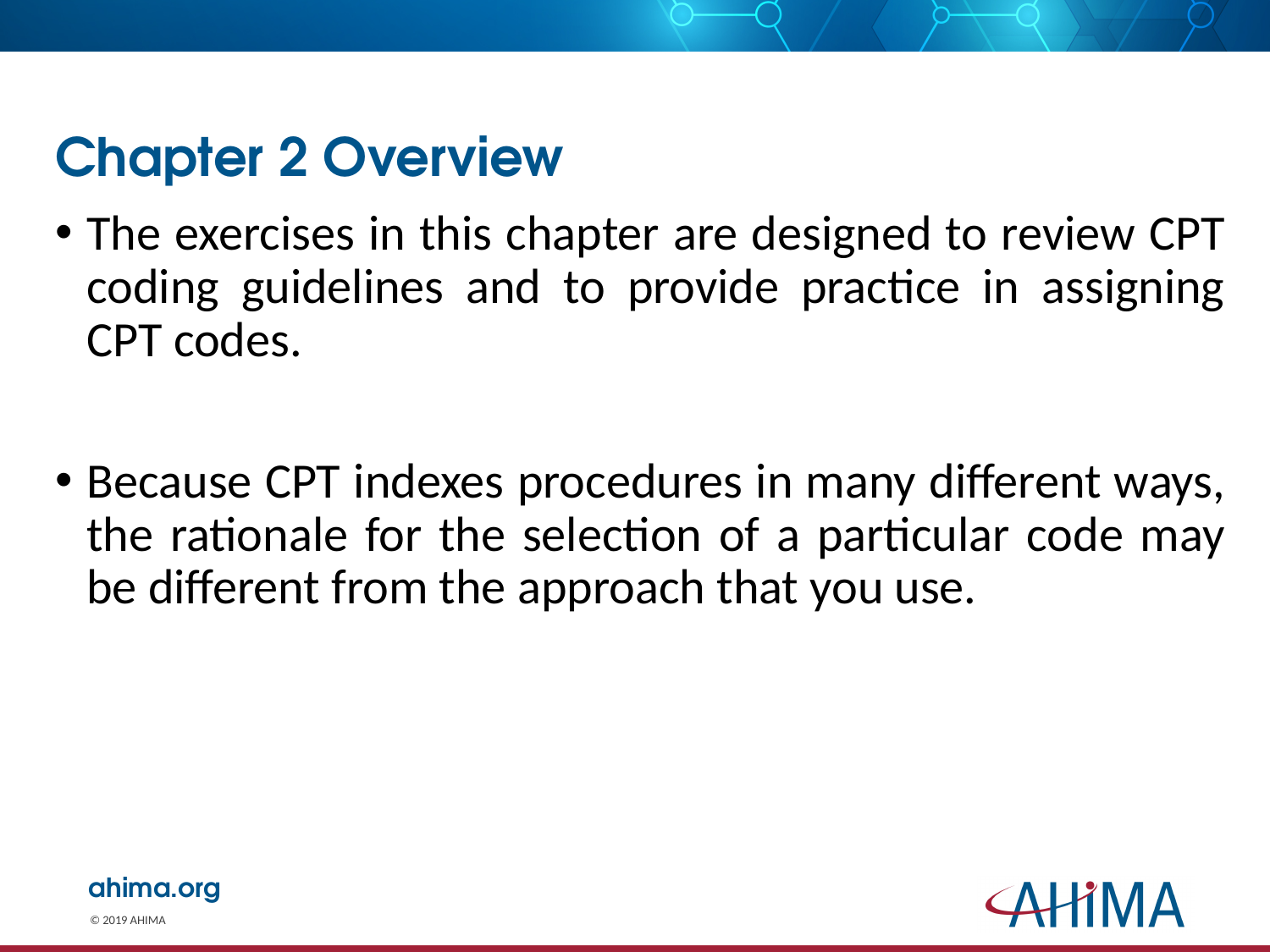

# Chapter 2 Overview
The exercises in this chapter are designed to review CPT coding guidelines and to provide practice in assigning CPT codes.

Because CPT indexes procedures in many different ways, the rationale for the selection of a particular code may be different from the approach that you use.